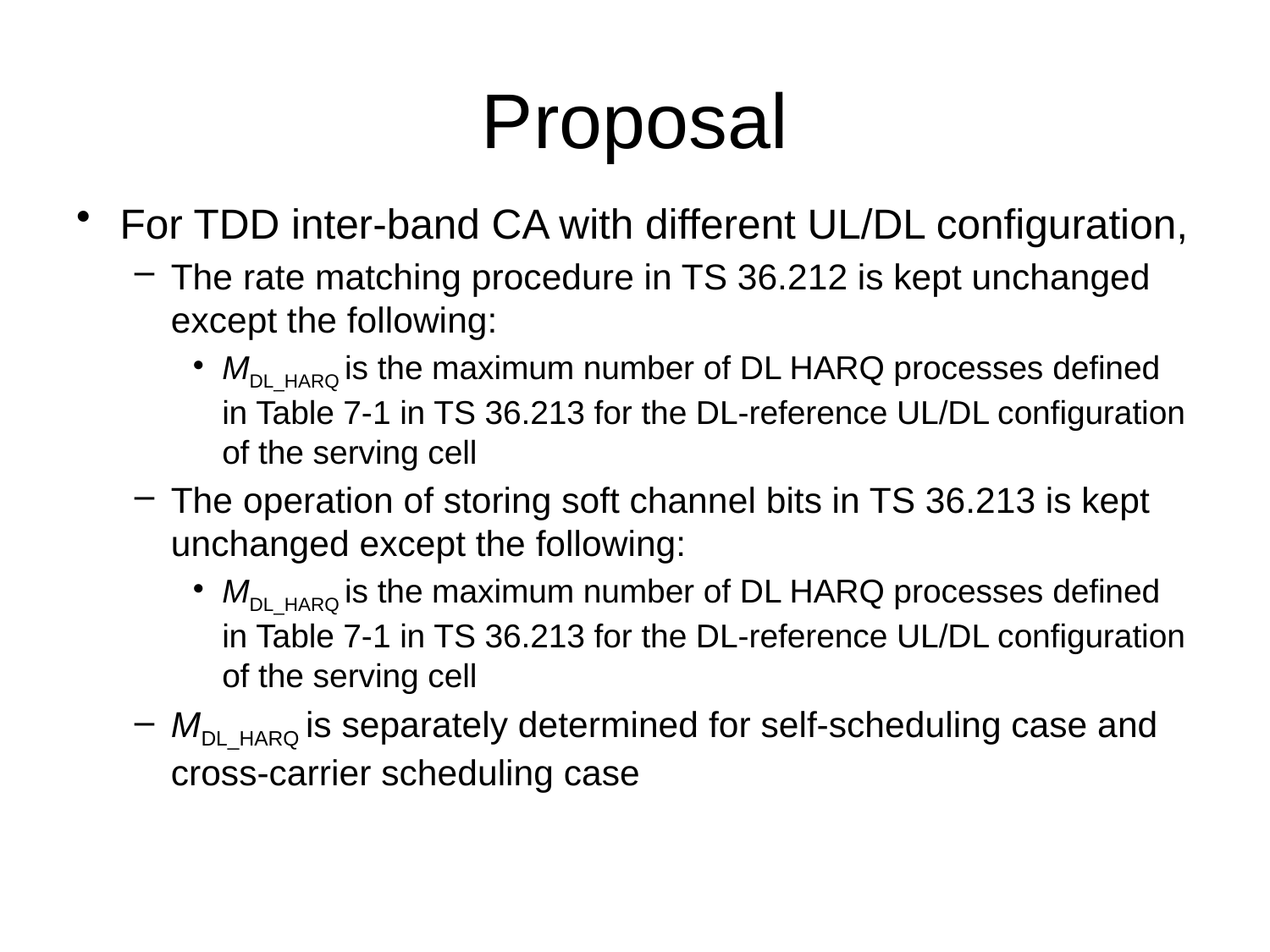

# Proposal
For TDD inter-band CA with different UL/DL configuration,
The rate matching procedure in TS 36.212 is kept unchanged except the following:
MDL_HARQ is the maximum number of DL HARQ processes defined in Table 7-1 in TS 36.213 for the DL-reference UL/DL configuration of the serving cell
The operation of storing soft channel bits in TS 36.213 is kept unchanged except the following:
MDL_HARQ is the maximum number of DL HARQ processes defined in Table 7-1 in TS 36.213 for the DL-reference UL/DL configuration of the serving cell
MDL_HARQ is separately determined for self-scheduling case and cross-carrier scheduling case